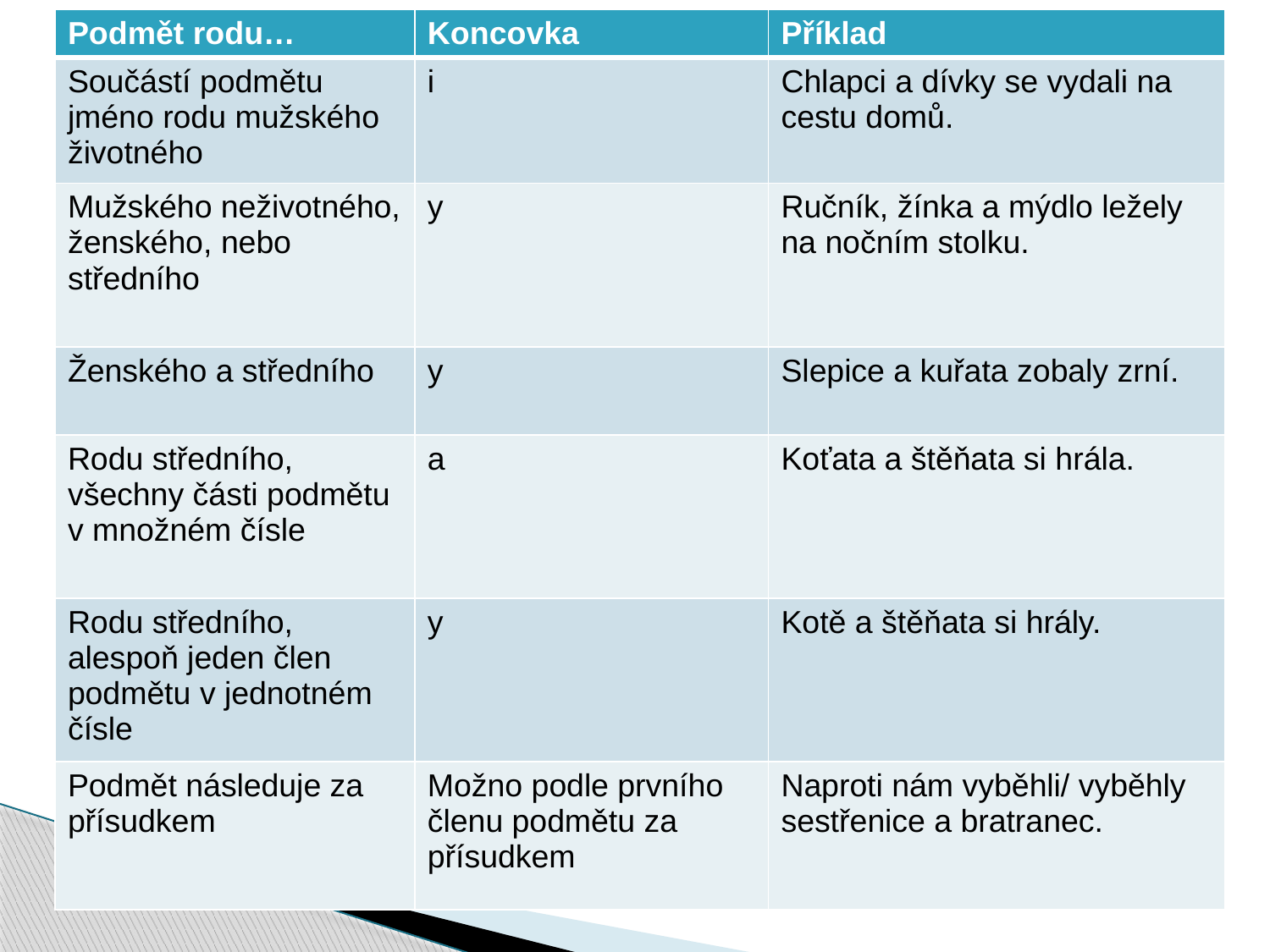

| Podmět rodu… | Koncovka | Příklad |
| --- | --- | --- |
| Součástí podmětu jméno rodu mužského životného | i | Chlapci a dívky se vydali na cestu domů. |
| Mužského neživotného, ženského, nebo středního | y | Ručník, žínka a mýdlo ležely na nočním stolku. |
| Ženského a středního | y | Slepice a kuřata zobaly zrní. |
| Rodu středního, všechny části podmětu v množném čísle | a | Koťata a štěňata si hrála. |
| Rodu středního, alespoň jeden člen podmětu v jednotném čísle | y | Kotě a štěňata si hrály. |
| Podmět následuje za přísudkem | Možno podle prvního členu podmětu za přísudkem | Naproti nám vyběhli/ vyběhly sestřenice a bratranec. |